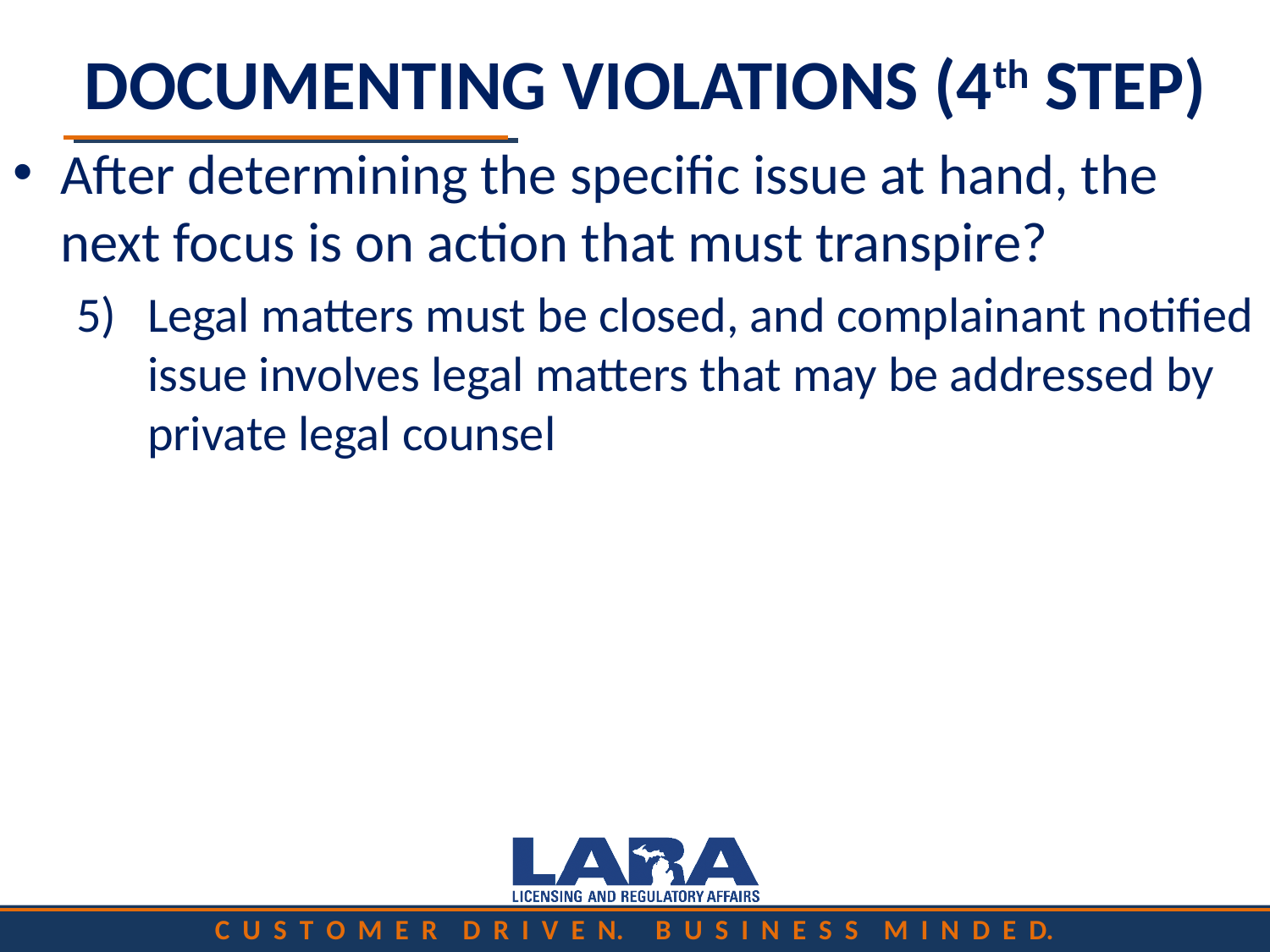

# DOCUMENTING VIOLATIONS (4th STEP)
After determining the specific issue at hand, the next focus is on action that must transpire?
Legal matters must be closed, and complainant notified issue involves legal matters that may be addressed by private legal counsel